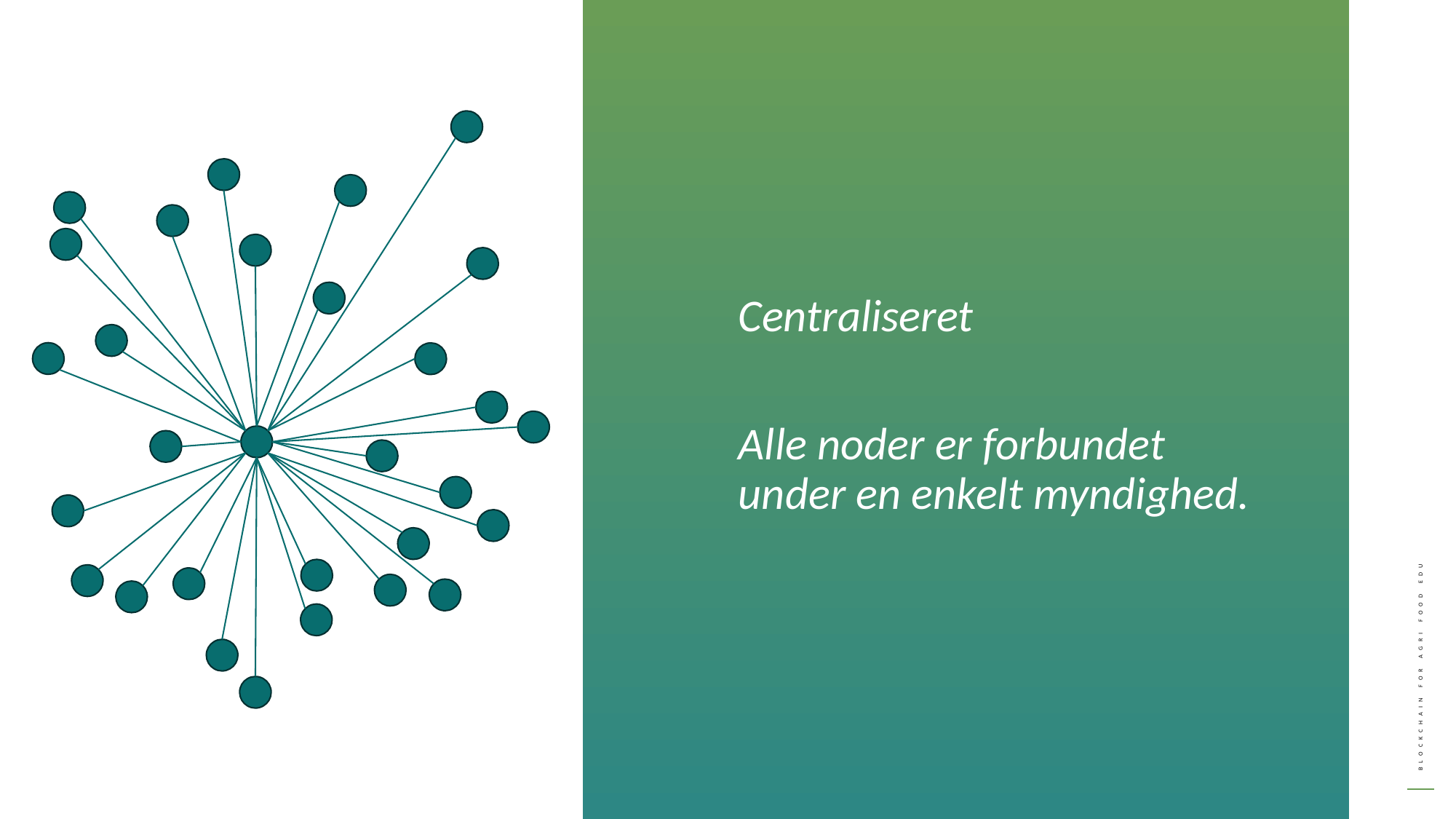

Centraliseret

Alle noder er forbundet under en enkelt myndighed.